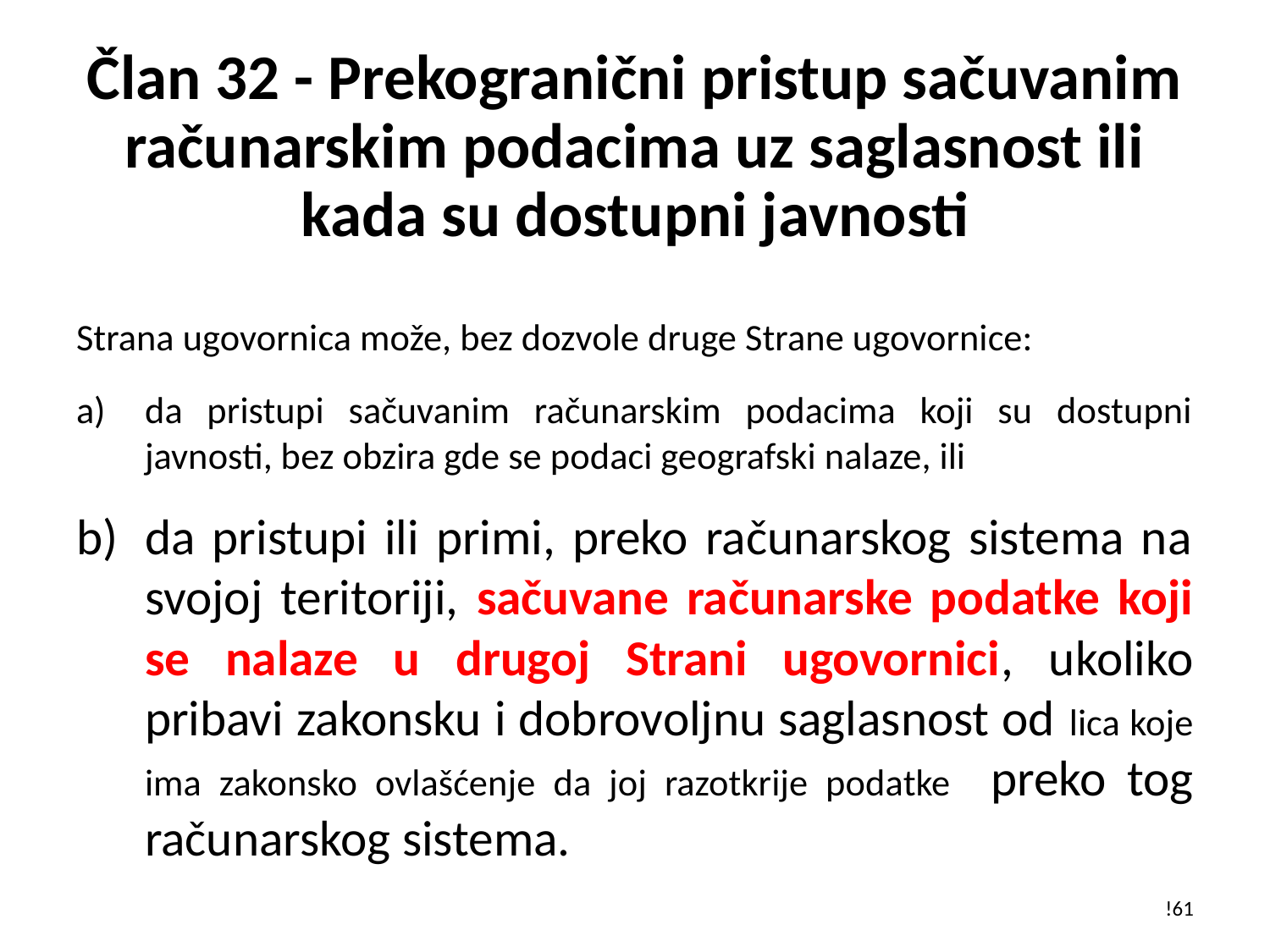

# Član 32 - Prekogranični pristup sačuvanim računarskim podacima uz saglasnost ili kada su dostupni javnosti
Strana ugovornica može, bez dozvole druge Strane ugovornice:
da pristupi sačuvanim računarskim podacima koji su dostupni javnosti, bez obzira gde se podaci geografski nalaze, ili
da pristupi ili primi, preko računarskog sistema na svojoj teritoriji, sačuvane računarske podatke koji se nalaze u drugoj Strani ugovornici, ukoliko pribavi zakonsku i dobrovoljnu saglasnost od lica koje ima zakonsko ovlašćenje da joj razotkrije podatke  preko tog računarskog sistema.
!61